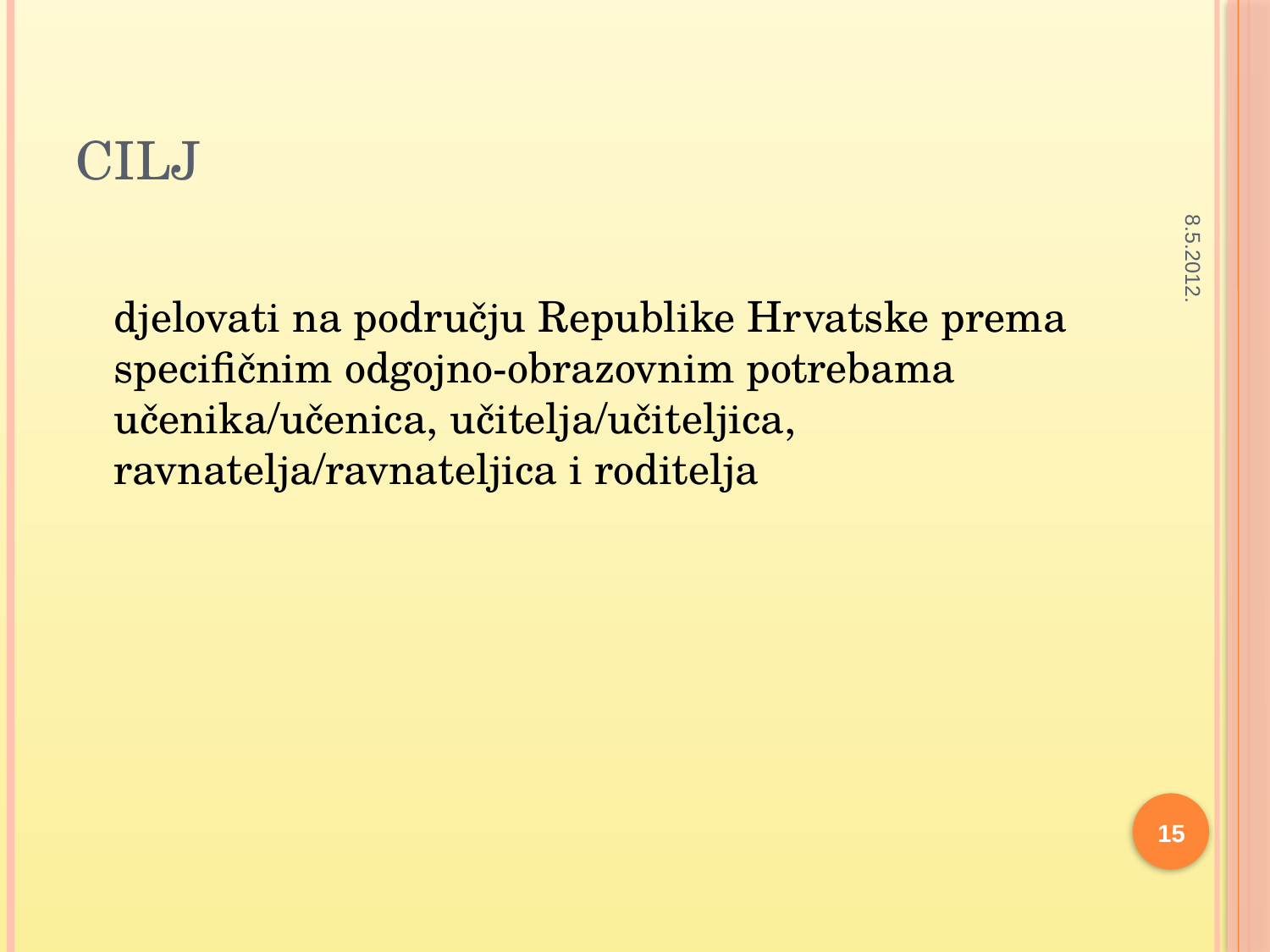

# CILJ
8.5.2012.

	djelovati na području Republike Hrvatske prema specifičnim odgojno-obrazovnim potrebama učenika/učenica, učitelja/učiteljica, ravnatelja/ravnateljica i roditelja

15